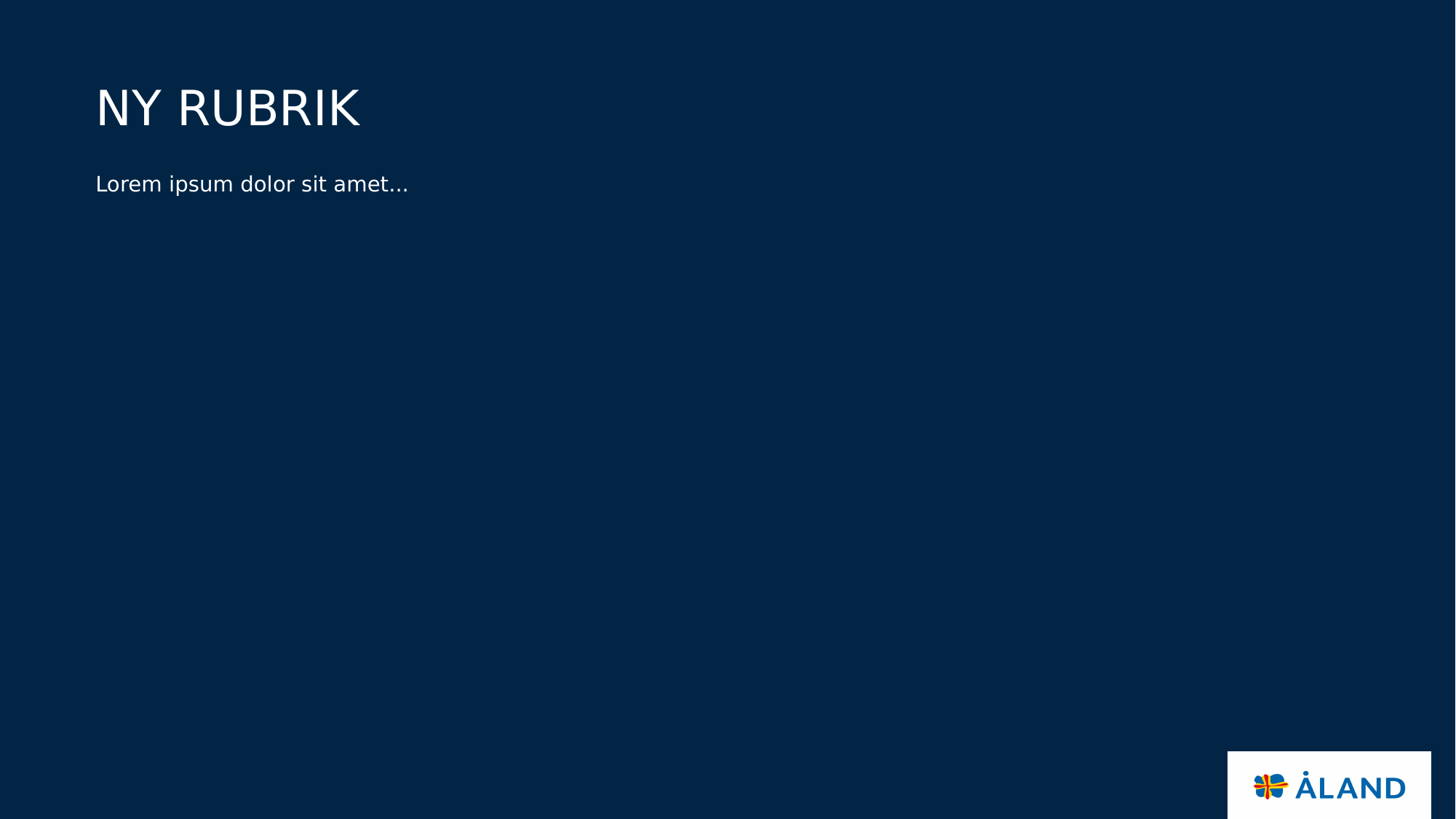

# NY RUBRIK
Lorem ipsum dolor sit amet...